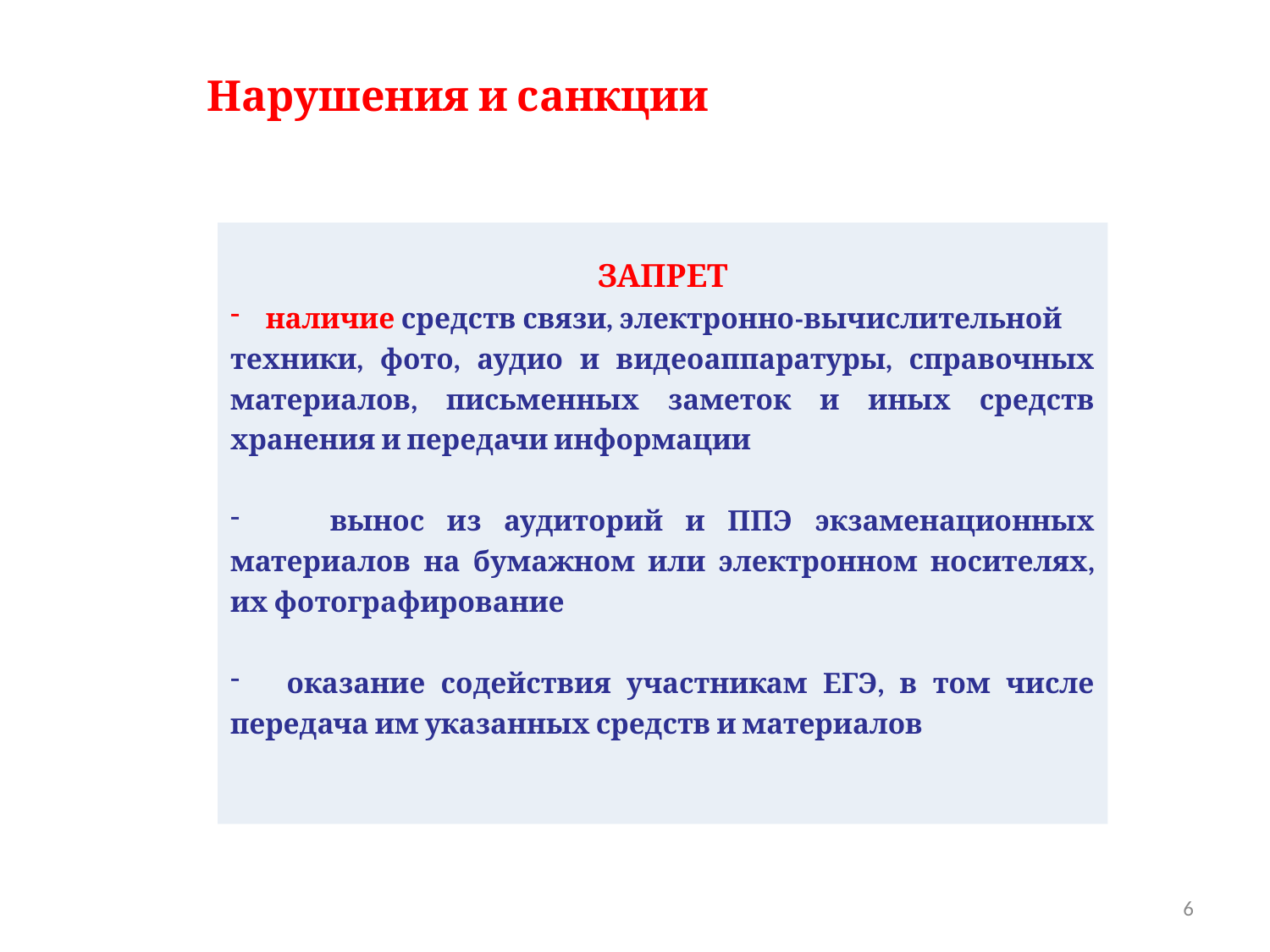

Нарушения и санкции
ЗАПРЕТ
    наличие средств связи, электронно-вычислительной      техники, фото, аудио и видеоаппаратуры, справочных материалов, письменных заметок и иных средств хранения и передачи информации

    вынос из аудиторий и ППЭ экзаменационных материалов на бумажном или электронном носителях, их фотографирование

   оказание содействия участникам ЕГЭ, в том числе передача им указанных средств и материалов

6